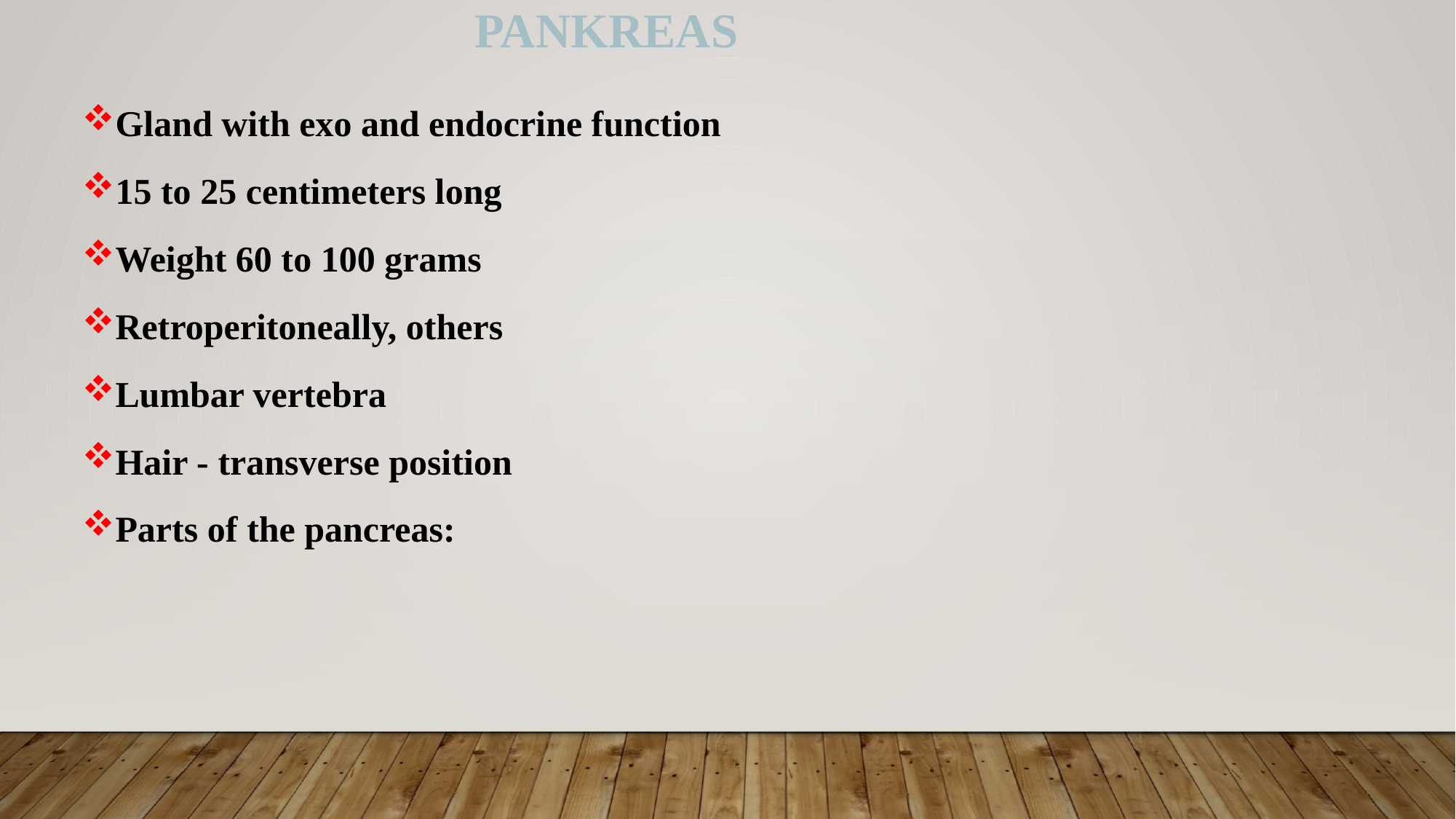

pankreas
Gland with exo and endocrine function
15 to 25 centimeters long
Weight 60 to 100 grams
Retroperitoneally, others
Lumbar vertebra
Hair - transverse position
Parts of the pancreas: